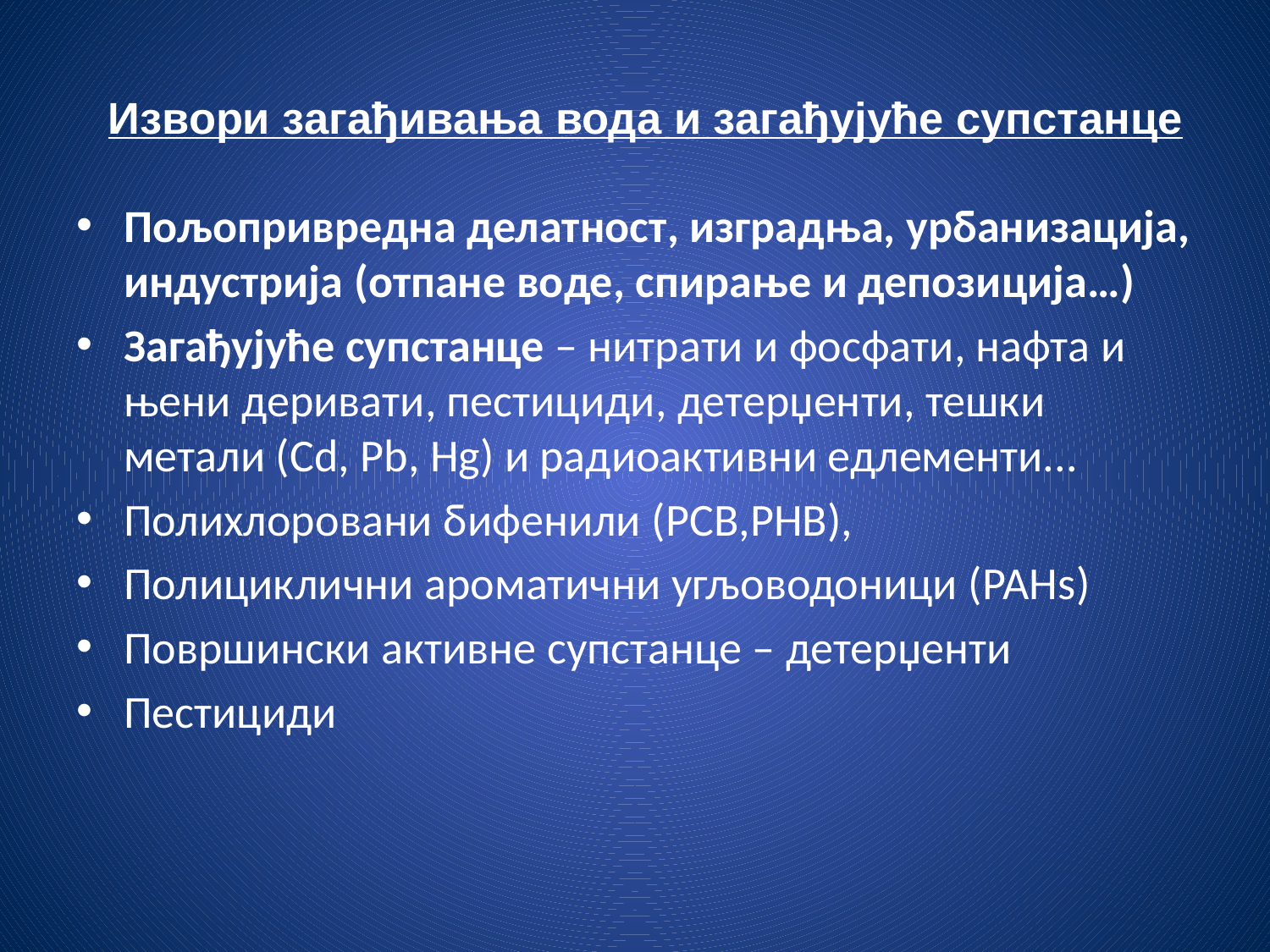

# Извори загађивања вода и загађујуће супстанце
Пољопривредна делатност, изградња, урбанизација, индустрија (отпане воде, спирање и депозиција…)
Загађујуће супстанце – нитрати и фосфати, нафта и њени деривати, пестициди, детерџенти, тешки метали (Cd, Pb, Hg) и радиоактивни едлементи...
Полихлоровани бифенили (PCB,PHB),
Полициклични ароматични угљоводоници (PAHs)
Површински активне супстанце – детерџенти
Пестициди